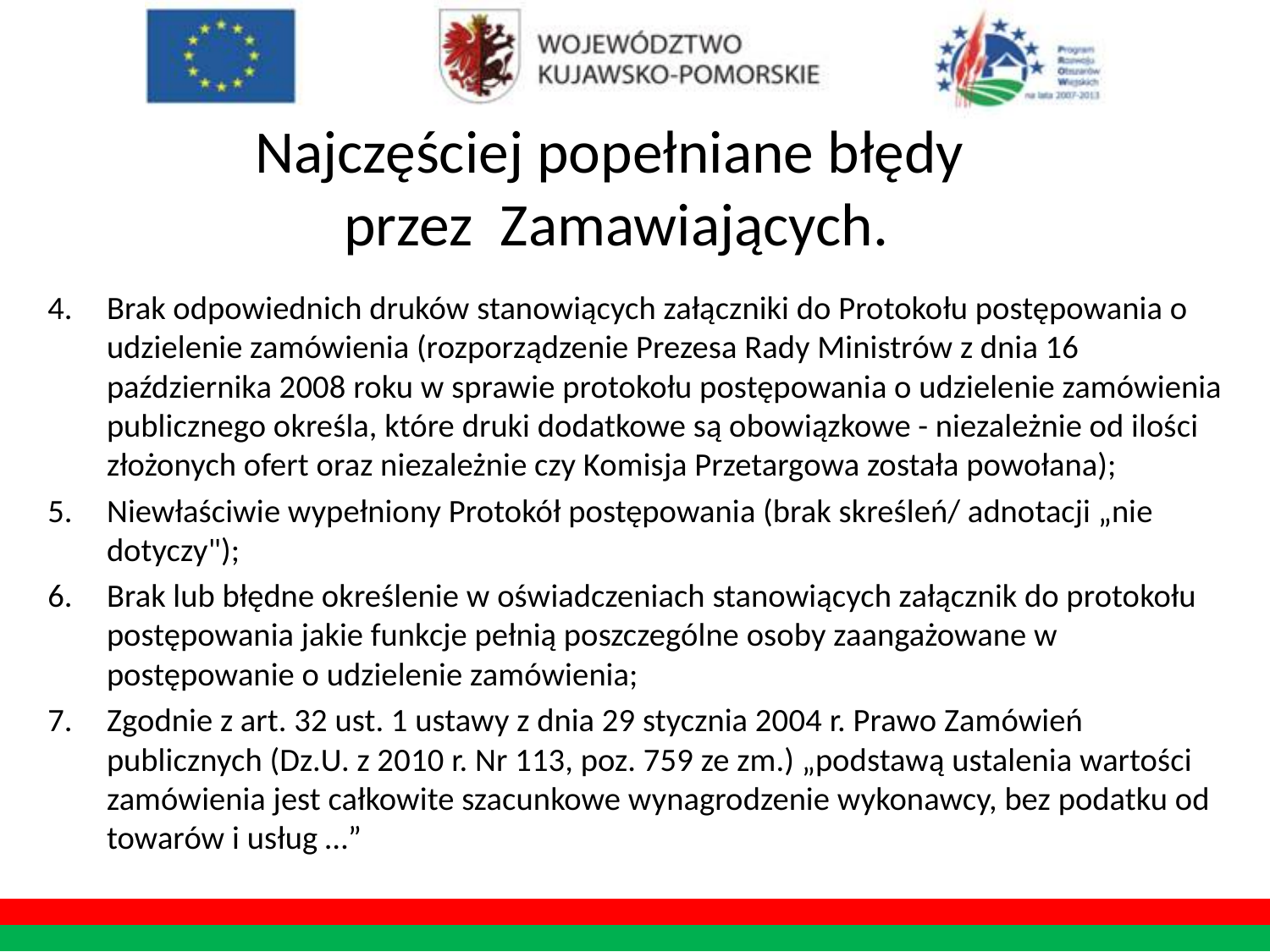

# Najczęściej popełniane błędy przez  Zamawiających.
Brak odpowiednich druków stanowiących załączniki do Protokołu postępowania o udzielenie zamówienia (rozporządzenie Prezesa Rady Ministrów z dnia 16 października 2008 roku w sprawie protokołu postępowania o udzielenie zamówienia publicznego określa, które druki dodatkowe są obowiązkowe - niezależnie od ilości złożonych ofert oraz niezależnie czy Komisja Przetargowa została powołana);
Niewłaściwie wypełniony Protokół postępowania (brak skreśleń/ adnotacji „nie dotyczy");
Brak lub błędne określenie w oświadczeniach stanowiących załącznik do protokołu postępowania jakie funkcje pełnią poszczególne osoby zaangażowane w postępowanie o udzielenie zamówienia;
Zgodnie z art. 32 ust. 1 ustawy z dnia 29 stycznia 2004 r. Prawo Zamówień publicznych (Dz.U. z 2010 r. Nr 113, poz. 759 ze zm.) „podstawą ustalenia wartości zamówienia jest całkowite szacunkowe wynagrodzenie wykonawcy, bez podatku od towarów i usług …”